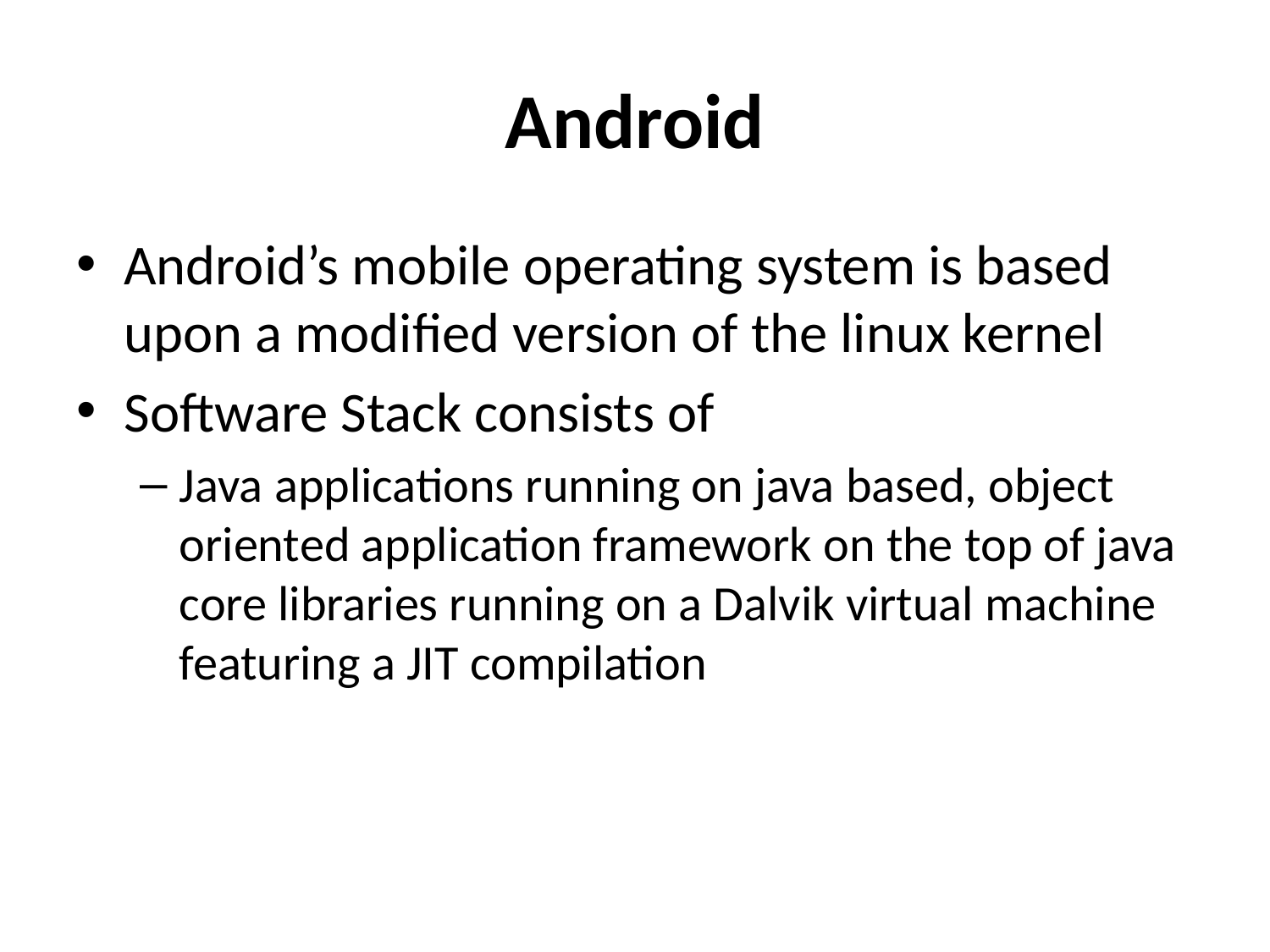

# Android
Android’s mobile operating system is based upon a modified version of the linux kernel
Software Stack consists of
Java applications running on java based, object oriented application framework on the top of java core libraries running on a Dalvik virtual machine featuring a JIT compilation